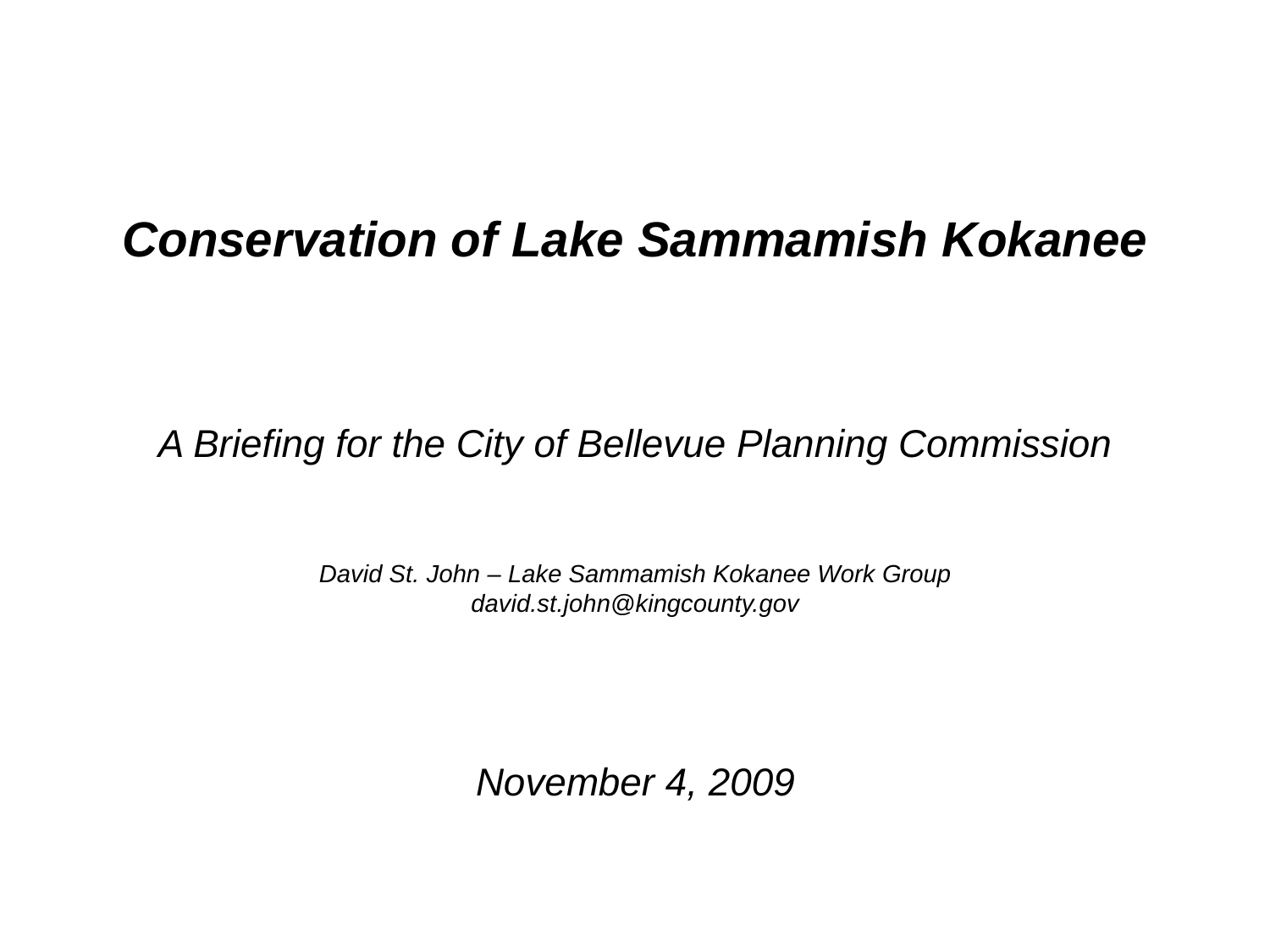

Conservation of Lake Sammamish Kokanee

A Briefing for the City of Bellevue Planning Commission

David St. John – Lake Sammamish Kokanee Work Group
david.st.john@kingcounty.gov

November 4, 2009